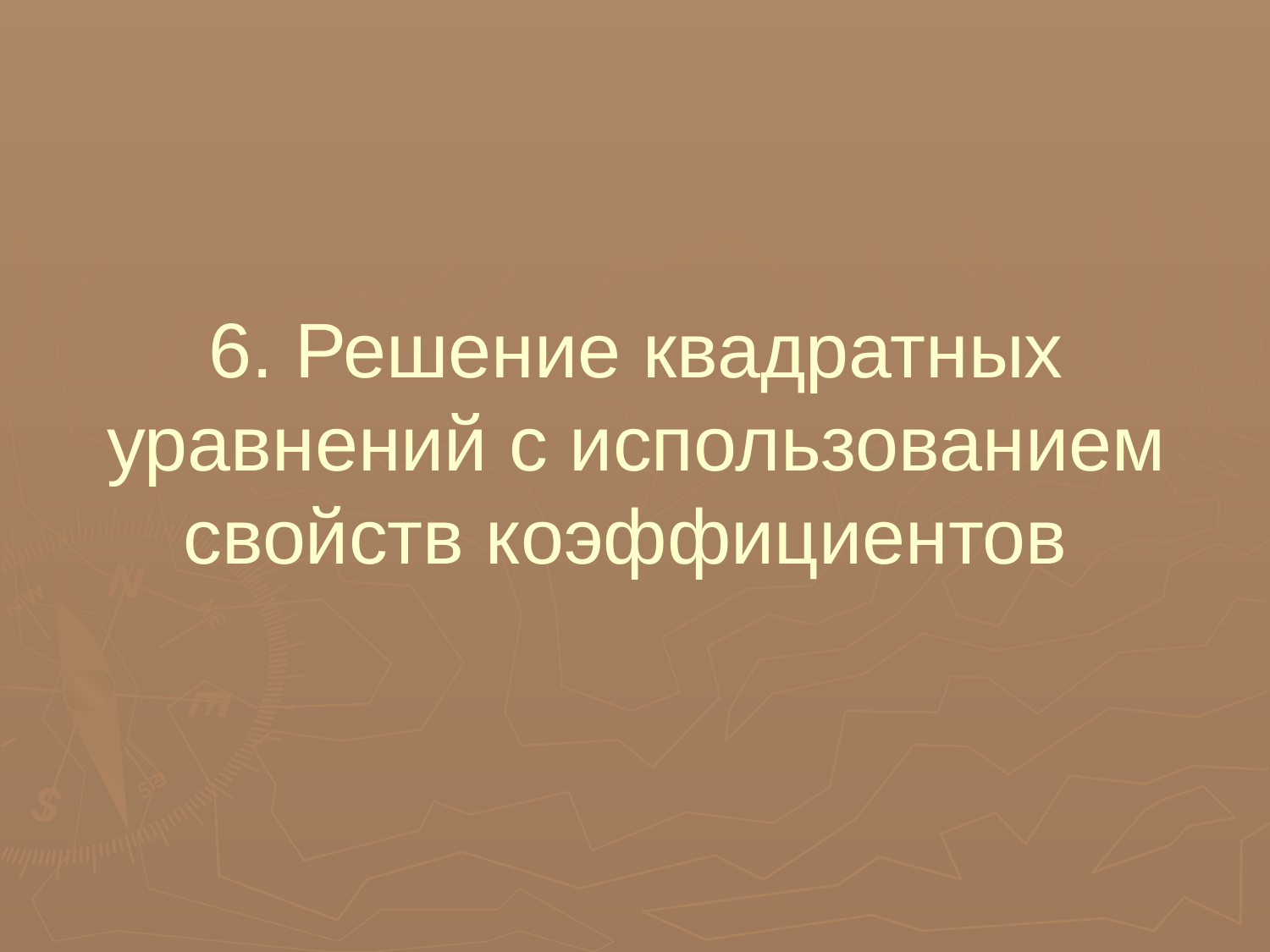

# 6. Решение квадратных уравнений с использованием свойств коэффициентов